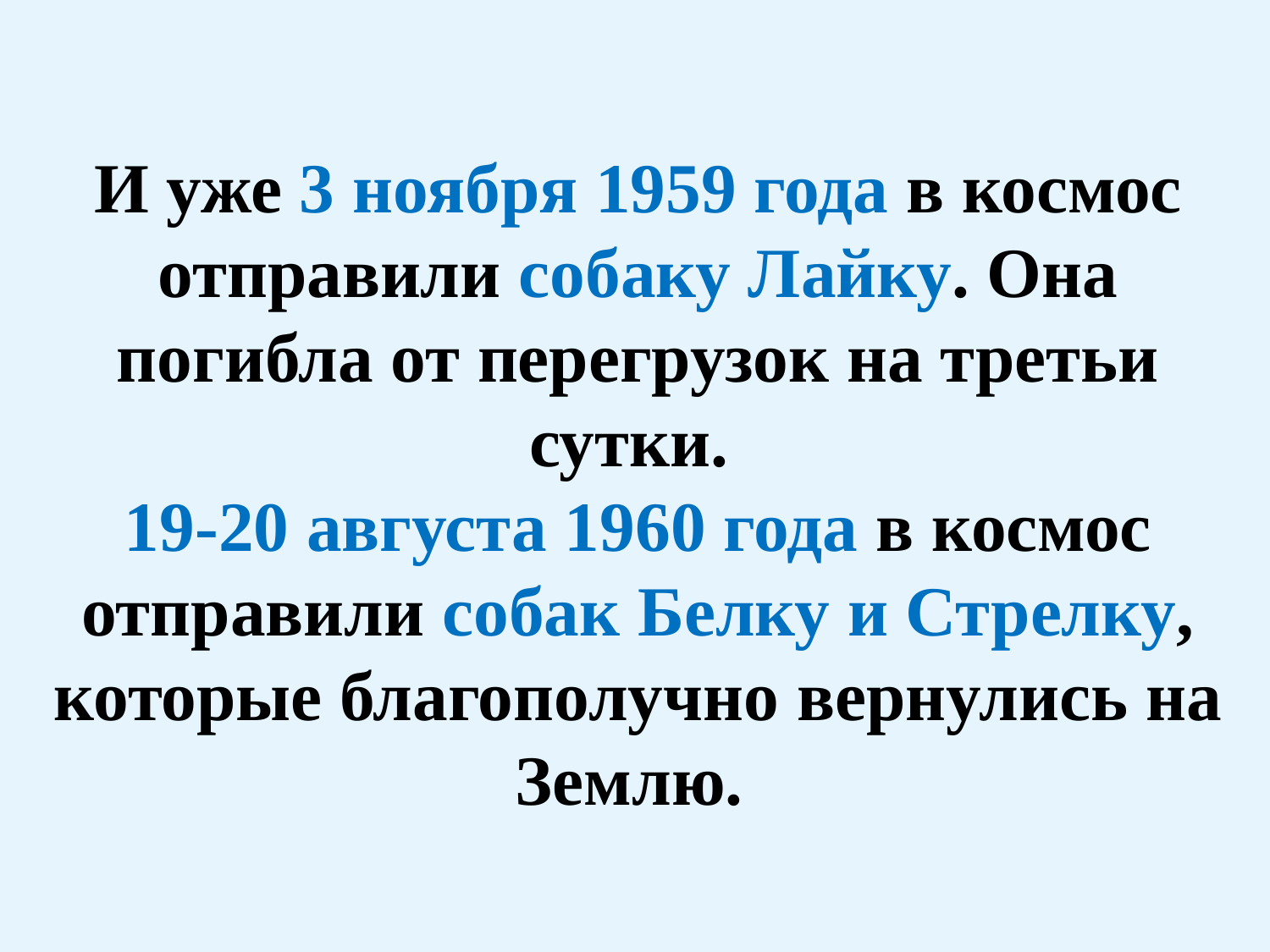

И уже 3 ноября 1959 года в космос отправили собаку Лайку. Она погибла от перегрузок на третьи сутки.
19-20 августа 1960 года в космос отправили собак Белку и Стрелку, которые благополучно вернулись на Землю.